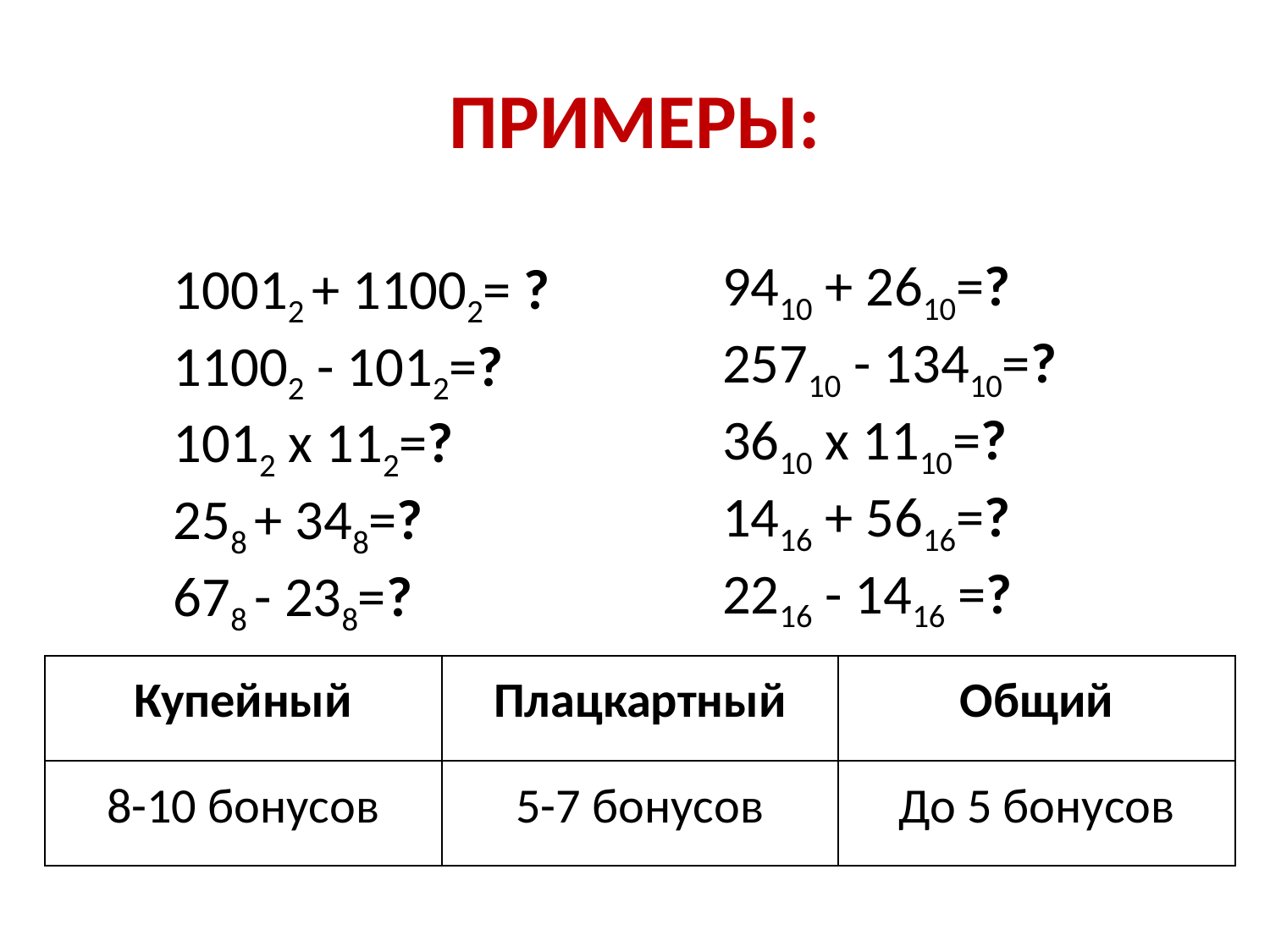

# Примеры:
9410 + 2610=?
25710 - 13410=?
3610 х 1110=?
1416 + 5616=?
2216 - 1416 =?
10012 + 11002= ?
11002 - 1012=?
1012 х 112=?
258 + 348=?
678 - 238=?
| Купейный | Плацкартный | Общий |
| --- | --- | --- |
| 8-10 бонусов | 5-7 бонусов | До 5 бонусов |